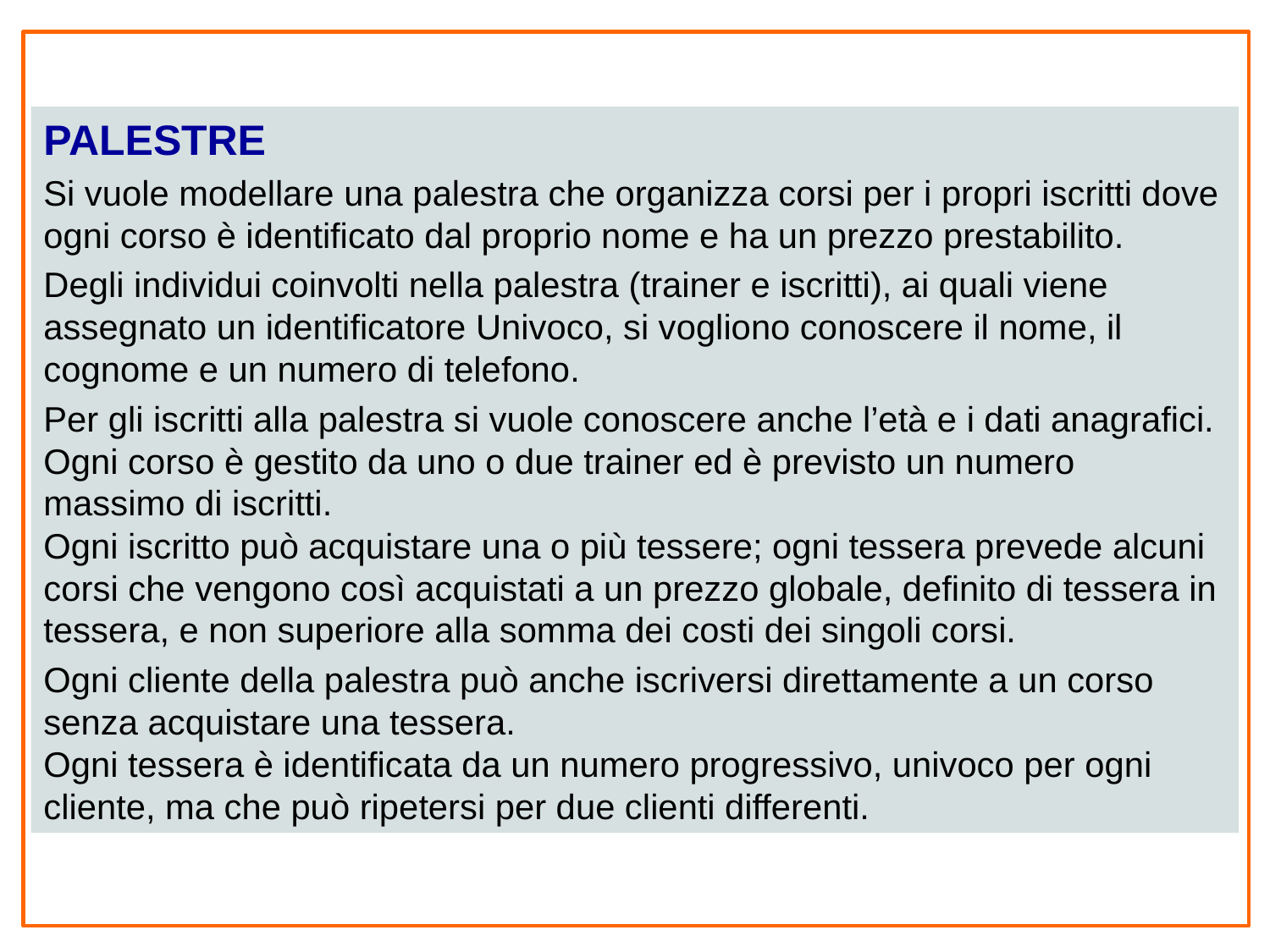

PALESTRE
Si vuole modellare una palestra che organizza corsi per i propri iscritti dove ogni corso è identificato dal proprio nome e ha un prezzo prestabilito.
Degli individui coinvolti nella palestra (trainer e iscritti), ai quali viene assegnato un identificatore Univoco, si vogliono conoscere il nome, il cognome e un numero di telefono.
Per gli iscritti alla palestra si vuole conoscere anche l’età e i dati anagrafici.
Ogni corso è gestito da uno o due trainer ed è previsto un numero massimo di iscritti.
Ogni iscritto può acquistare una o più tessere; ogni tessera prevede alcuni corsi che vengono così acquistati a un prezzo globale, definito di tessera in tessera, e non superiore alla somma dei costi dei singoli corsi.
Ogni cliente della palestra può anche iscriversi direttamente a un corso senza acquistare una tessera.
Ogni tessera è identificata da un numero progressivo, univoco per ogni cliente, ma che può ripetersi per due clienti differenti.